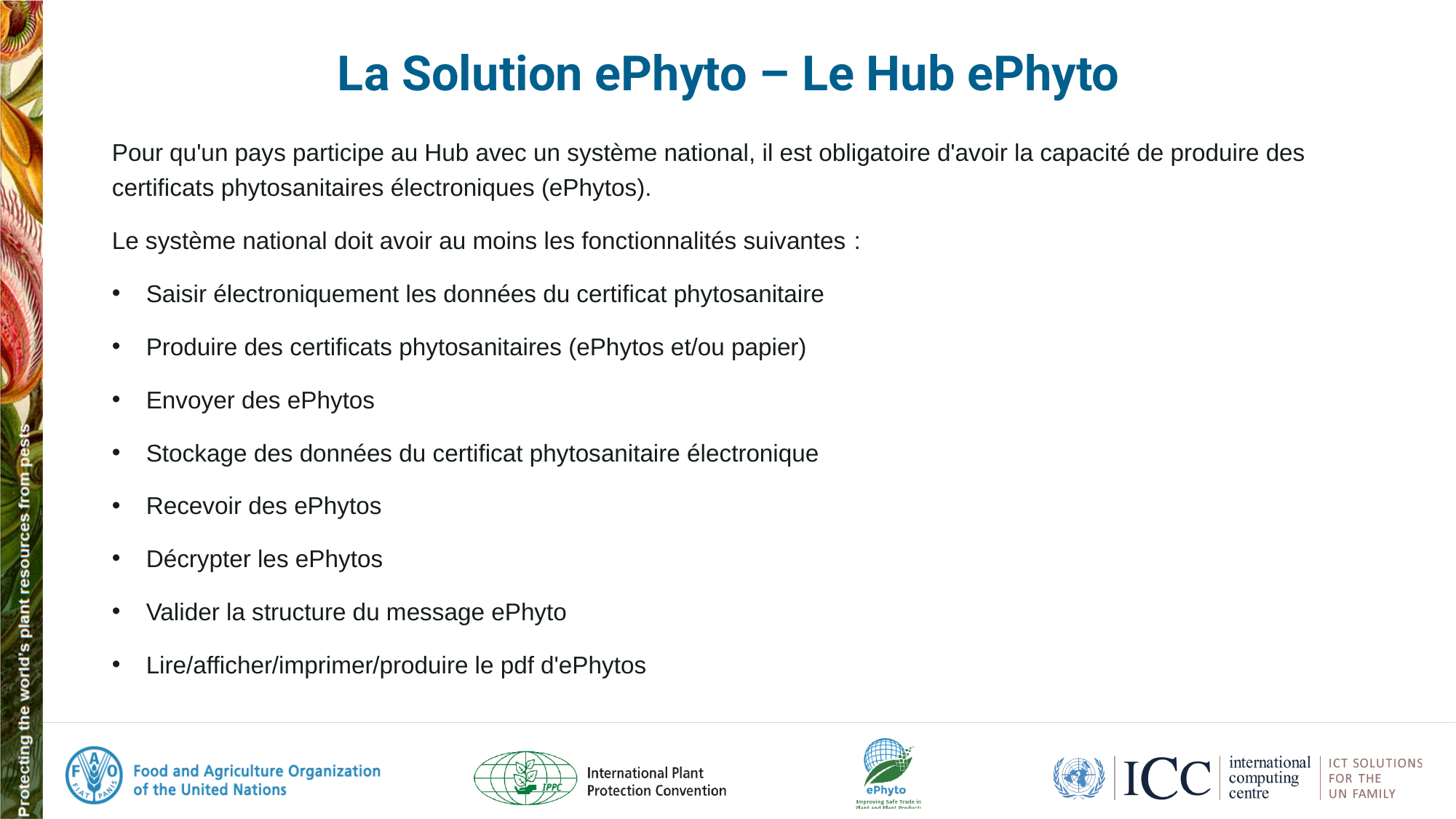

# La Solution ePhyto – Le Hub ePhyto
Pour qu'un pays participe au Hub avec un système national, il est obligatoire d'avoir la capacité de produire des certificats phytosanitaires électroniques (ePhytos).
Le système national doit avoir au moins les fonctionnalités suivantes :
Saisir électroniquement les données du certificat phytosanitaire
Produire des certificats phytosanitaires (ePhytos et/ou papier)
Envoyer des ePhytos
Stockage des données du certificat phytosanitaire électronique
Recevoir des ePhytos
Décrypter les ePhytos
Valider la structure du message ePhyto
Lire/afficher/imprimer/produire le pdf d'ePhytos